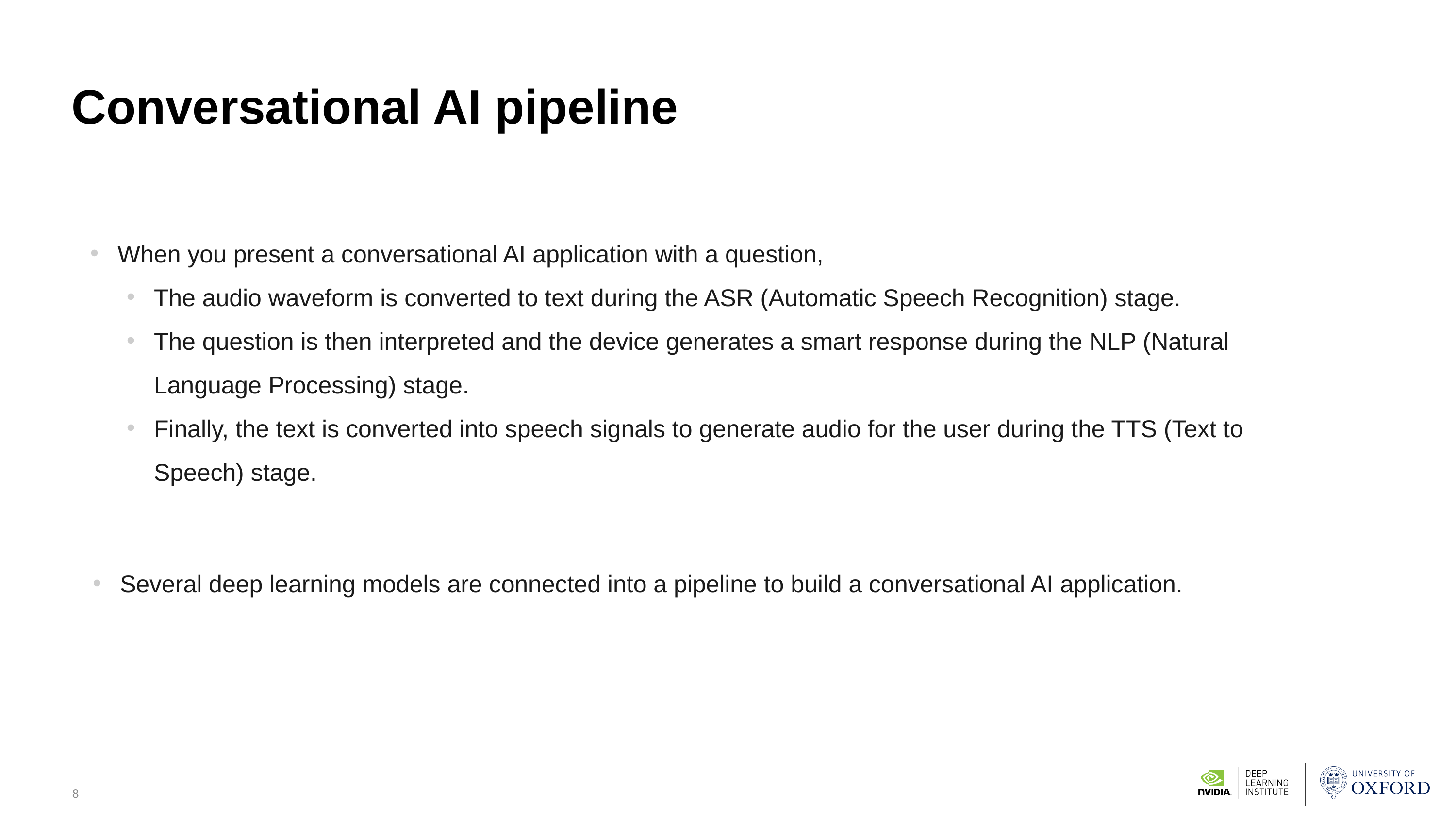

# Conversational AI pipeline
When you present a conversational AI application with a question,
The audio waveform is converted to text during the ASR (Automatic Speech Recognition) stage.
The question is then interpreted and the device generates a smart response during the NLP (Natural Language Processing) stage.
Finally, the text is converted into speech signals to generate audio for the user during the TTS (Text to Speech) stage.

Several deep learning models are connected into a pipeline to build a conversational AI application.